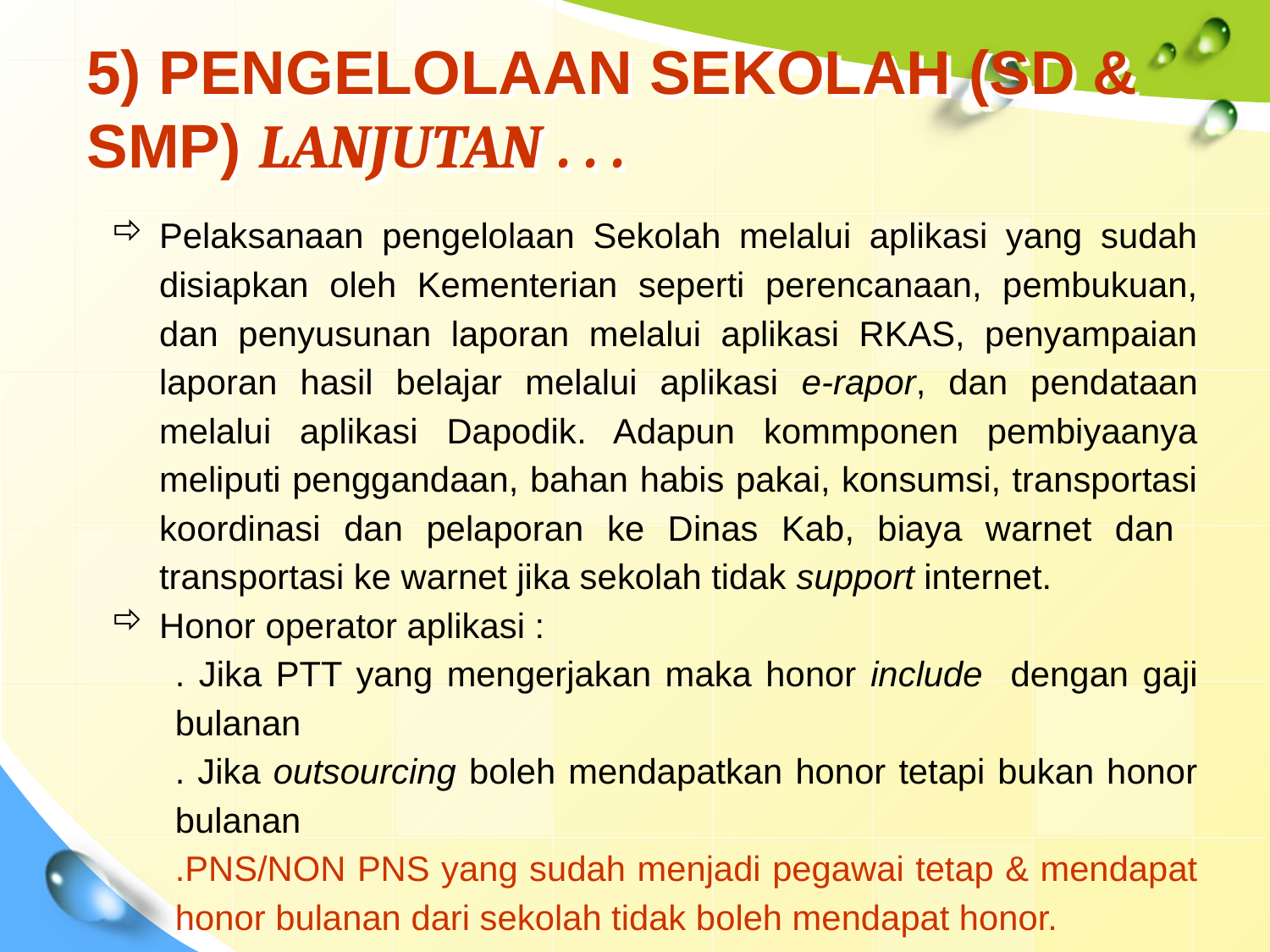

# 5) PENGELOLAAN SEKOLAH (SD & SMP) LANJUTAN . . .
Pelaksanaan pengelolaan Sekolah melalui aplikasi yang sudah disiapkan oleh Kementerian seperti perencanaan, pembukuan, dan penyusunan laporan melalui aplikasi RKAS, penyampaian laporan hasil belajar melalui aplikasi e-rapor, dan pendataan melalui aplikasi Dapodik. Adapun kommponen pembiyaanya meliputi penggandaan, bahan habis pakai, konsumsi, transportasi koordinasi dan pelaporan ke Dinas Kab, biaya warnet dan  transportasi ke warnet jika sekolah tidak support internet.
Honor operator aplikasi :
. Jika PTT yang mengerjakan maka honor include  dengan gaji bulanan
. Jika outsourcing boleh mendapatkan honor tetapi bukan honor bulanan
.PNS/NON PNS yang sudah menjadi pegawai tetap & mendapat honor bulanan dari sekolah tidak boleh mendapat honor.